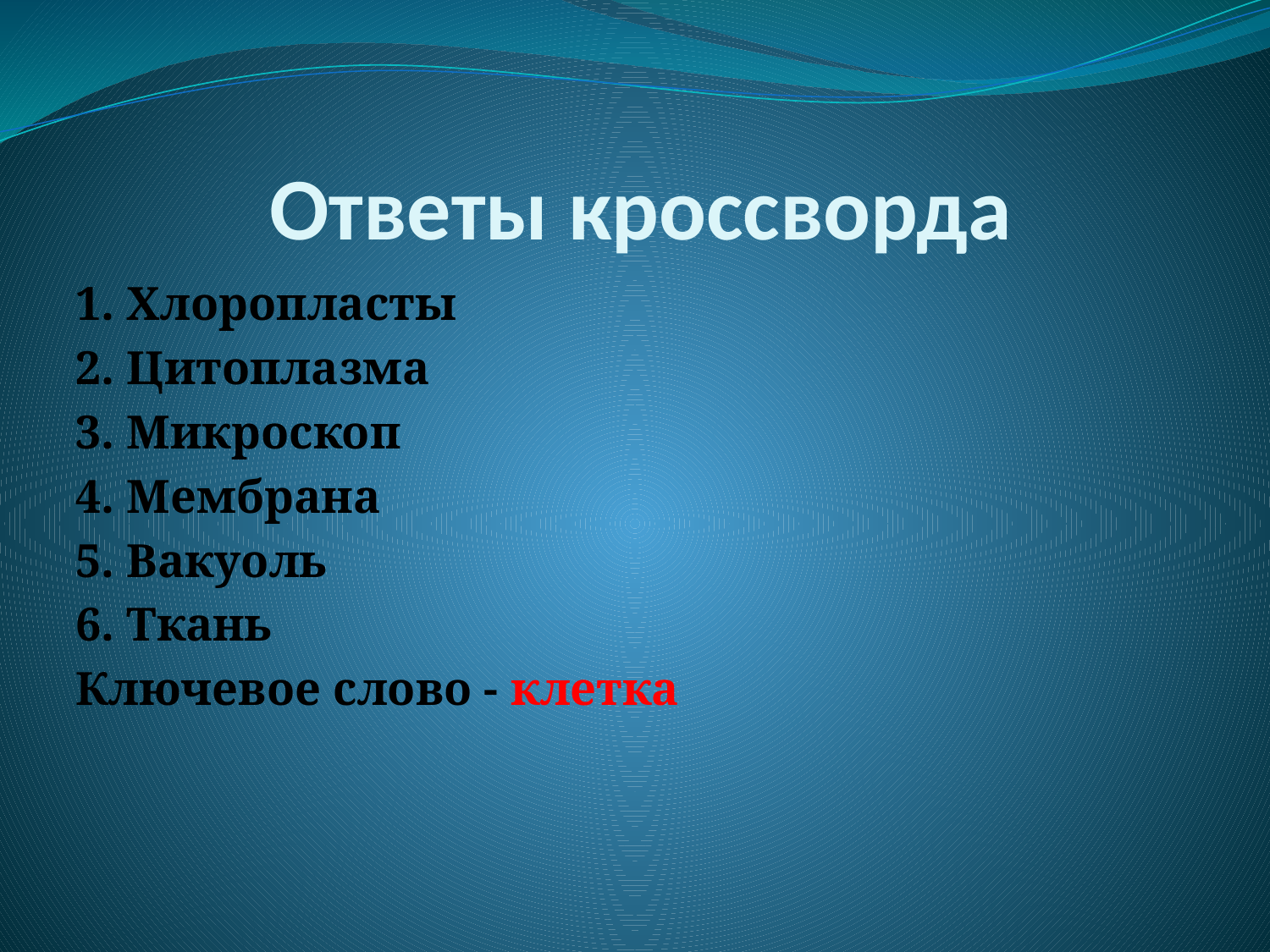

# Ответы кроссворда
1. Хлоропласты
2. Цитоплазма
3. Микроскоп
4. Мембрана
5. Вакуоль
6. Ткань
Ключевое слово - клетка